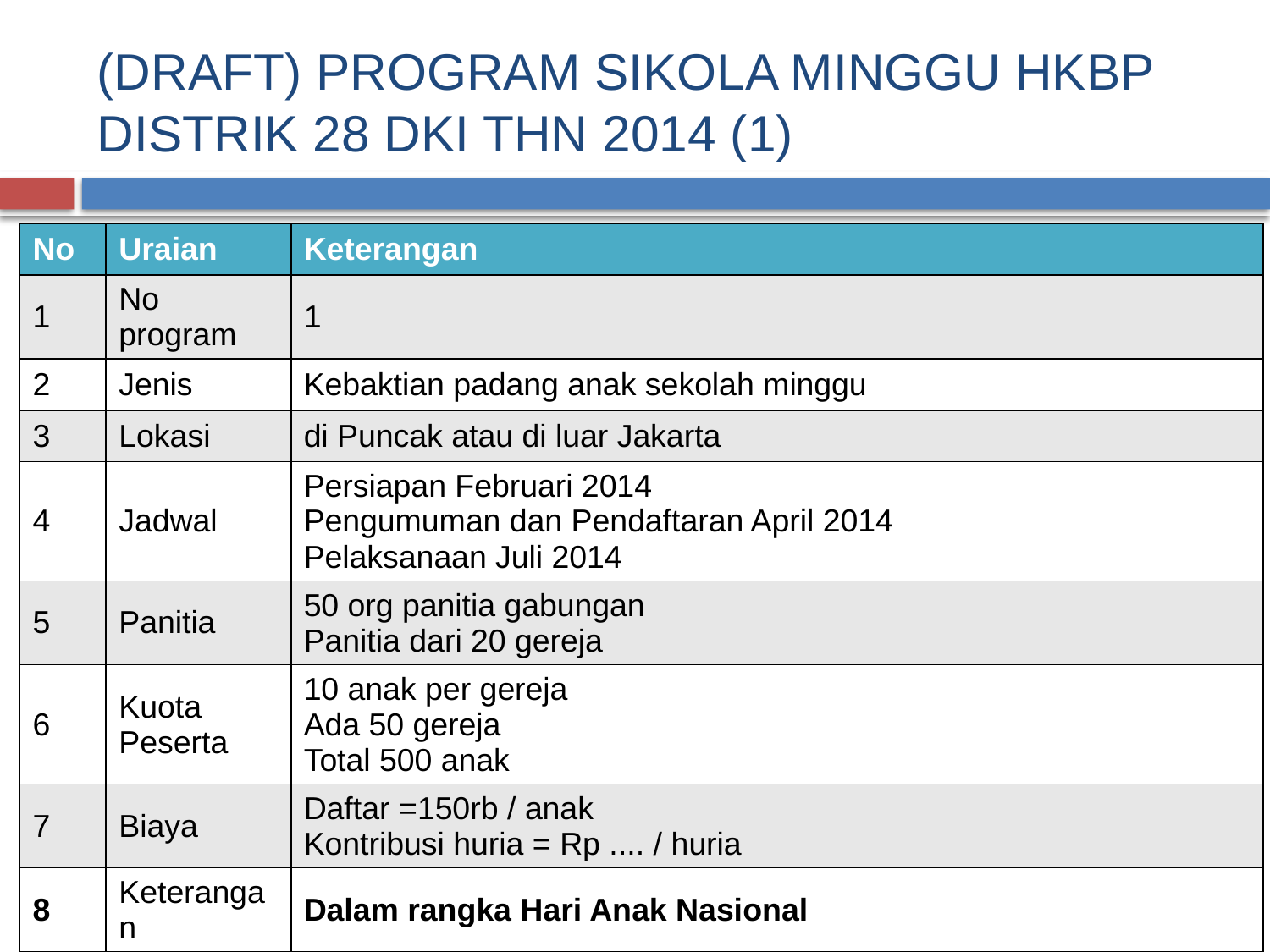

# (DRAFT) PROGRAM SIKOLA MINGGU HKBP DISTRIK 28 DKI THN 2014 (1)
| No | Uraian | Keterangan |
| --- | --- | --- |
| 1 | No program | 1 |
| 2 | Jenis | Kebaktian padang anak sekolah minggu |
| 3 | Lokasi | di Puncak atau di luar Jakarta |
| 4 | Jadwal | Persiapan Februari 2014 Pengumuman dan Pendaftaran April 2014 Pelaksanaan Juli 2014 |
| 5 | Panitia | 50 org panitia gabungan Panitia dari 20 gereja |
| 6 | Kuota Peserta | 10 anak per gereja Ada 50 gereja Total 500 anak |
| 7 | Biaya | Daftar =150rb / anak Kontribusi huria = Rp .... / huria |
| 8 | Keterangan | Dalam rangka Hari Anak Nasional |